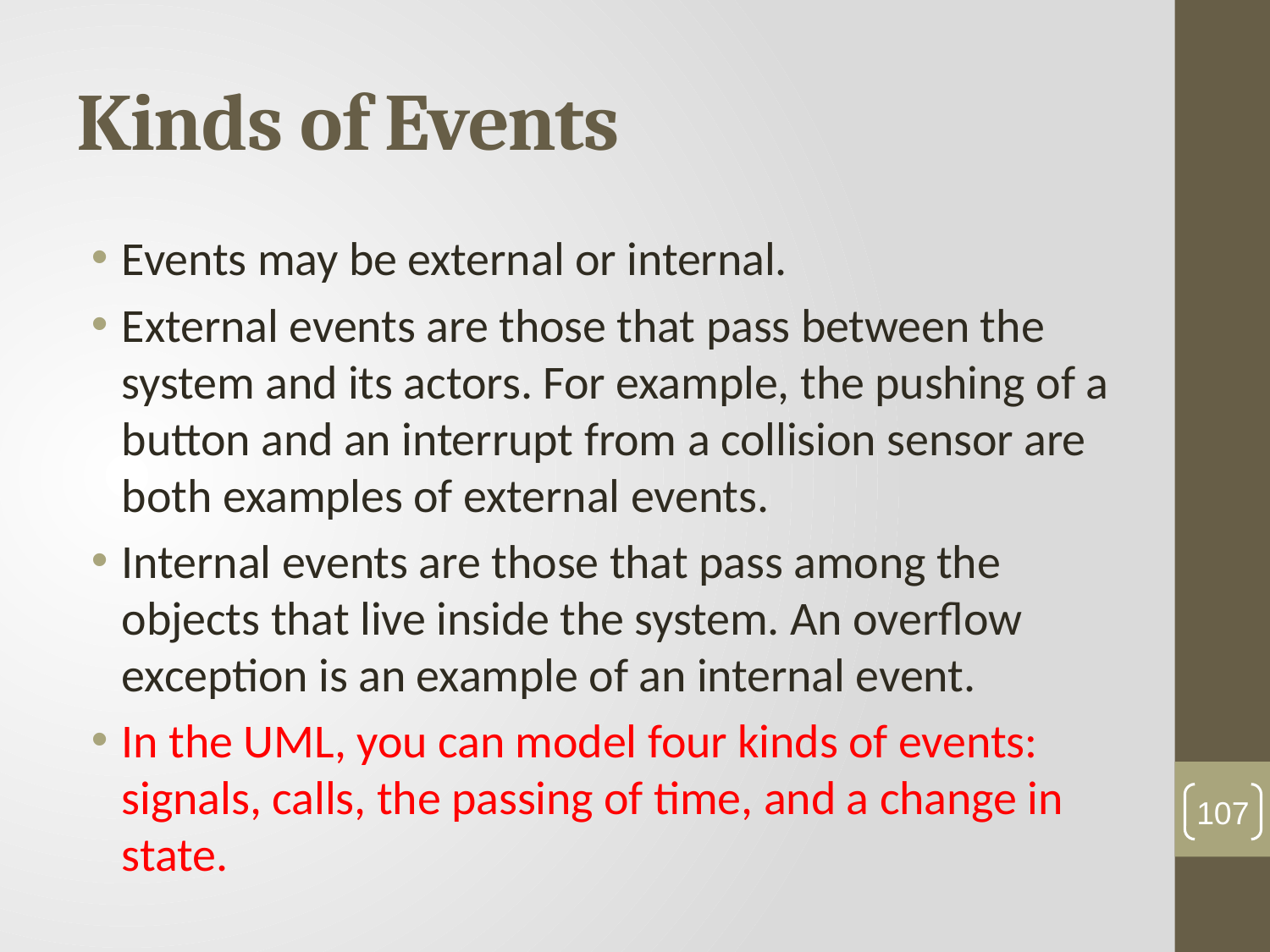

# Kinds of Events
Events may be external or internal.
External events are those that pass between the system and its actors. For example, the pushing of a button and an interrupt from a collision sensor are both examples of external events.
Internal events are those that pass among the objects that live inside the system. An overflow exception is an example of an internal event.
In the UML, you can model four kinds of events: signals, calls, the passing of time, and a change in state.

107